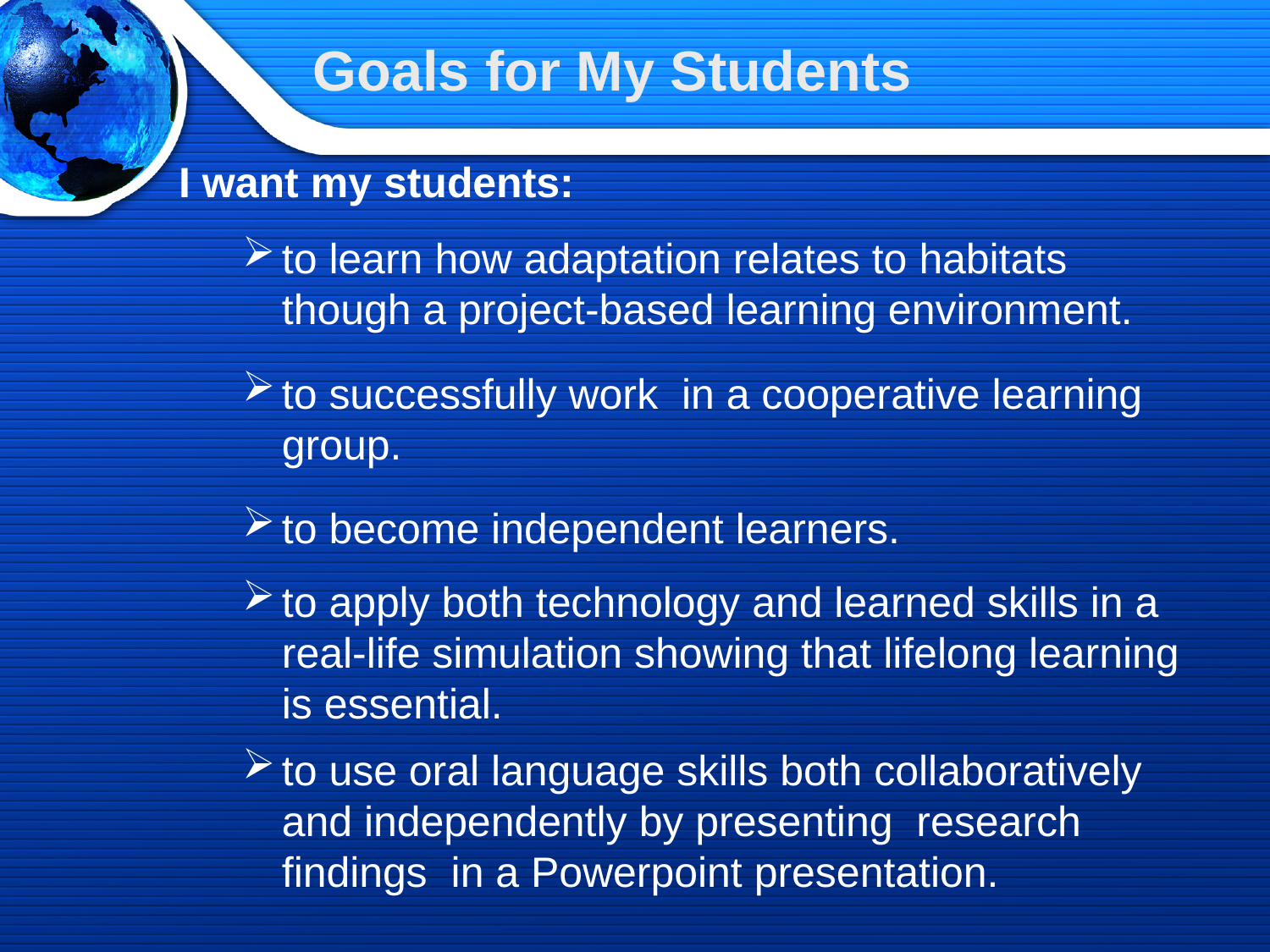

# Goals for My Students

I want my students:

to learn how adaptation relates to habitats though a project-based learning environment.

to successfully work  in a cooperative learning group.

to become independent learners.

to apply both technology and learned skills in a real-life simulation showing that lifelong learning is essential.

to use oral language skills both collaboratively and independently by presenting  research findings  in a Powerpoint presentation.